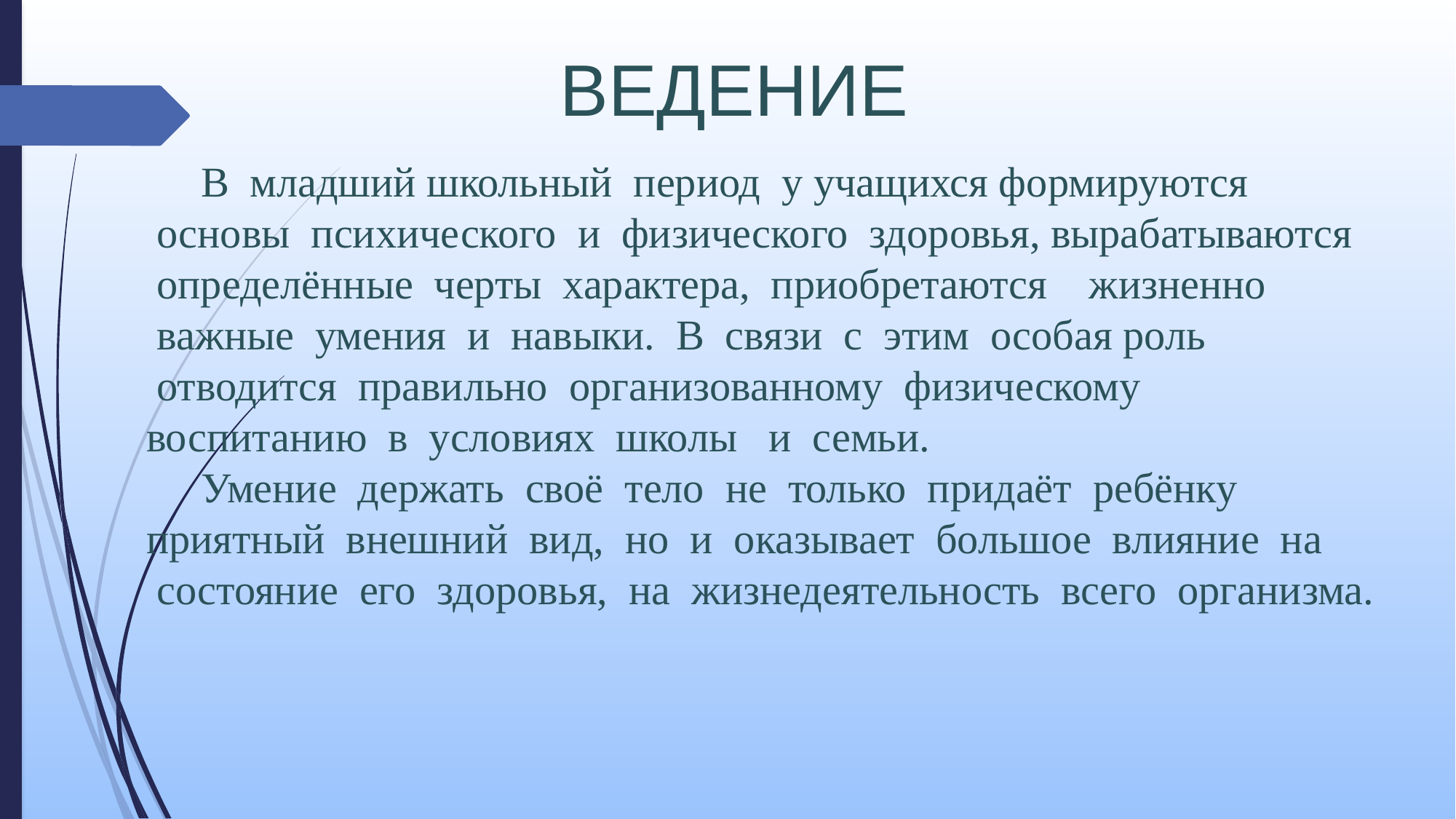

ВЕДЕНИЕ
В  младший школьный  период  у учащихся формируются  основы  психического  и  физического  здоровья, вырабатываются  определённые  черты  характера,  приобретаются    жизненно  важные  умения  и  навыки.  В  связи  с  этим  особая роль  отводится  правильно  организованному  физическому                 воспитанию  в  условиях  школы   и  семьи.
Умение  держать  своё  тело  не  только  придаёт  ребёнку                приятный  внешний  вид,  но  и  оказывает  большое  влияние  на         состояние  его  здоровья,  на  жизнедеятельность  всего  организма.